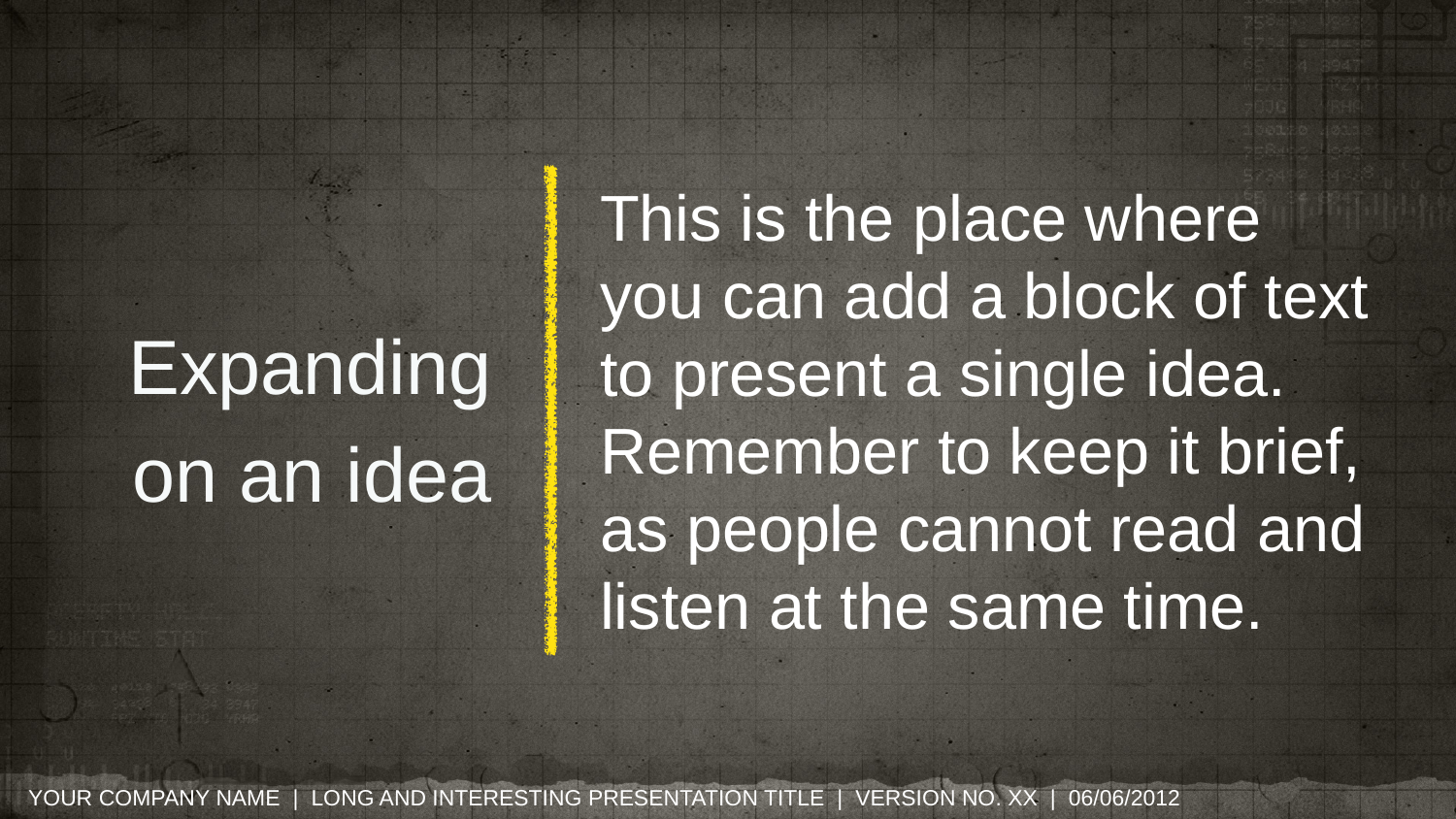

# Expanding on an idea
This is the place where you can add a block of text to present a single idea. Remember to keep it brief, as people cannot read and listen at the same time.
YOUR COMPANY NAME  |  LONG AND INTERESTING PRESENTATION TITLE  |  VERSION NO. XX  |  06/06/2012